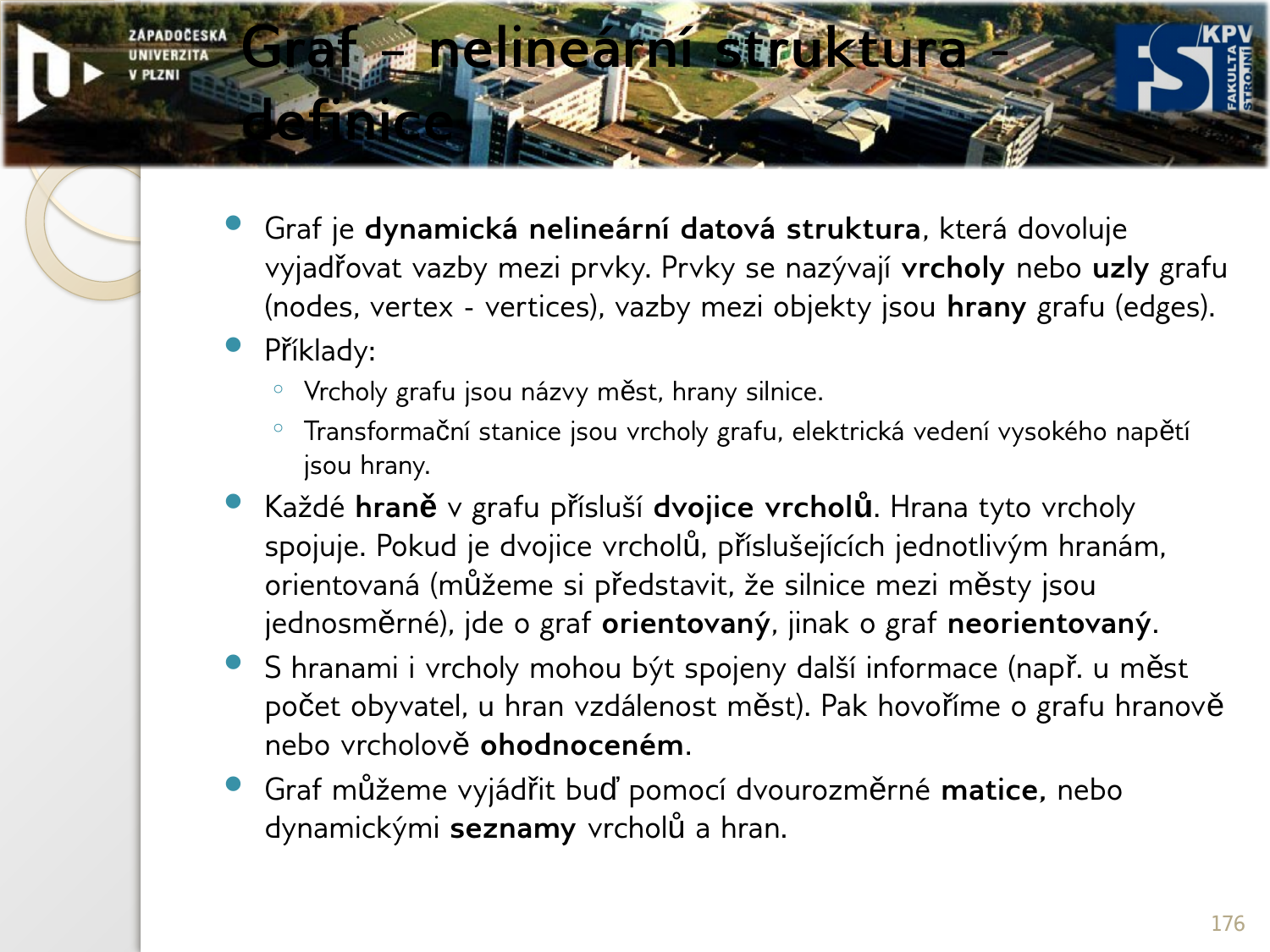

# Graf – nelineární struktura -definice
Graf je dynamická nelineární datová struktura, která dovoluje vyjadřovat vazby mezi prvky. Prvky se nazývají vrcholy nebo uzly grafu (nodes, vertex - vertices), vazby mezi objekty jsou hrany grafu (edges).
Příklady:
Vrcholy grafu jsou názvy měst, hrany silnice.
Transformační stanice jsou vrcholy grafu, elektrická vedení vysokého napětí jsou hrany.
Každé hraně v grafu přísluší dvojice vrcholů. Hrana tyto vrcholy spojuje. Pokud je dvojice vrcholů, příslušejících jednotlivým hranám, orientovaná (můžeme si představit, že silnice mezi městy jsou jednosměrné), jde o graf orientovaný, jinak o graf neorientovaný.
S hranami i vrcholy mohou být spojeny další informace (např. u měst počet obyvatel, u hran vzdálenost měst). Pak hovoříme o grafu hranově nebo vrcholově ohodnoceném.
Graf můžeme vyjádřit buď pomocí dvourozměrné matice, nebo dynamickými seznamy vrcholů a hran.
176